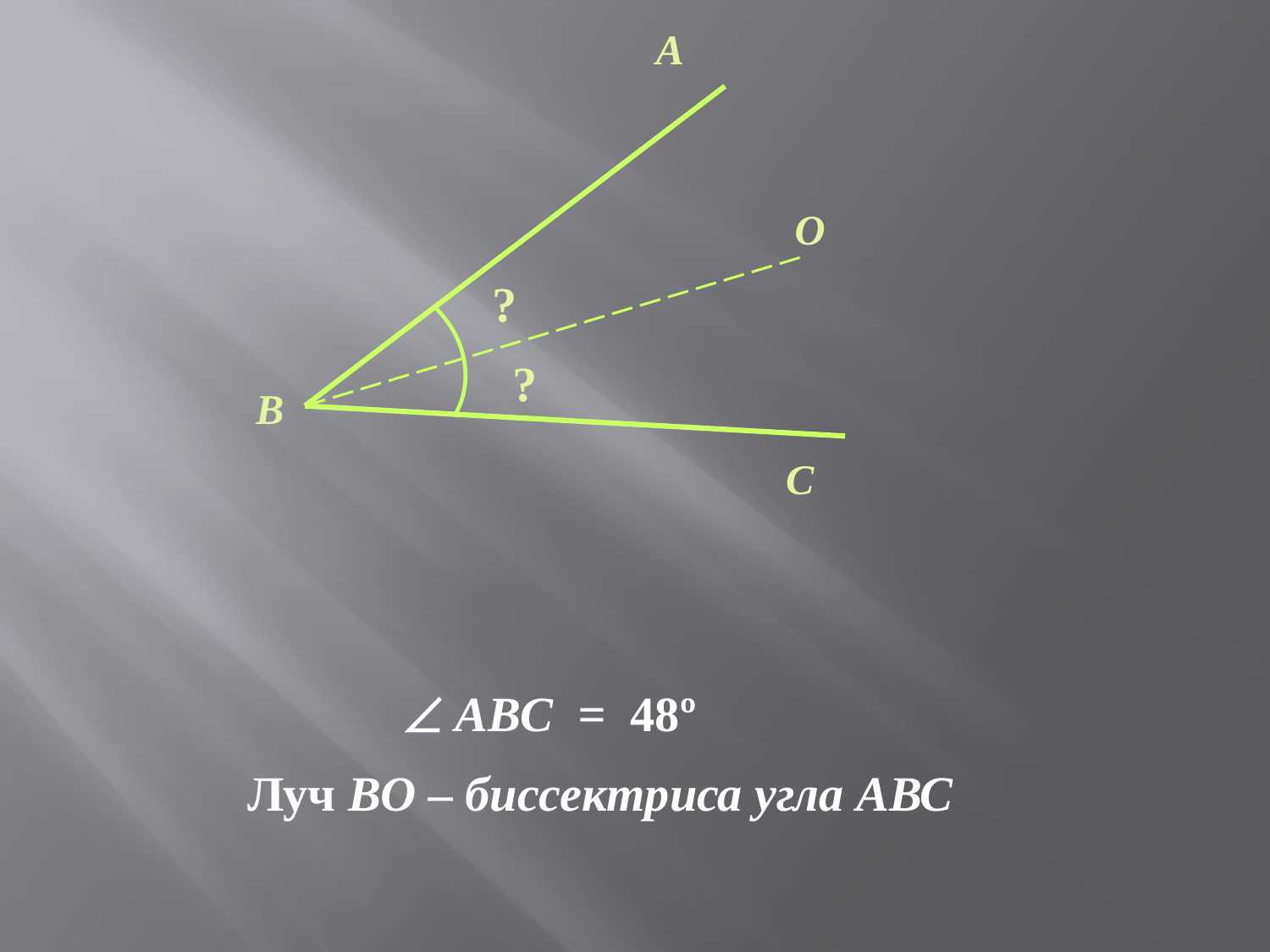

A

O

?

?
B

C
            ∠ ABС  =  48º
Луч BO – биссектриса угла АВС